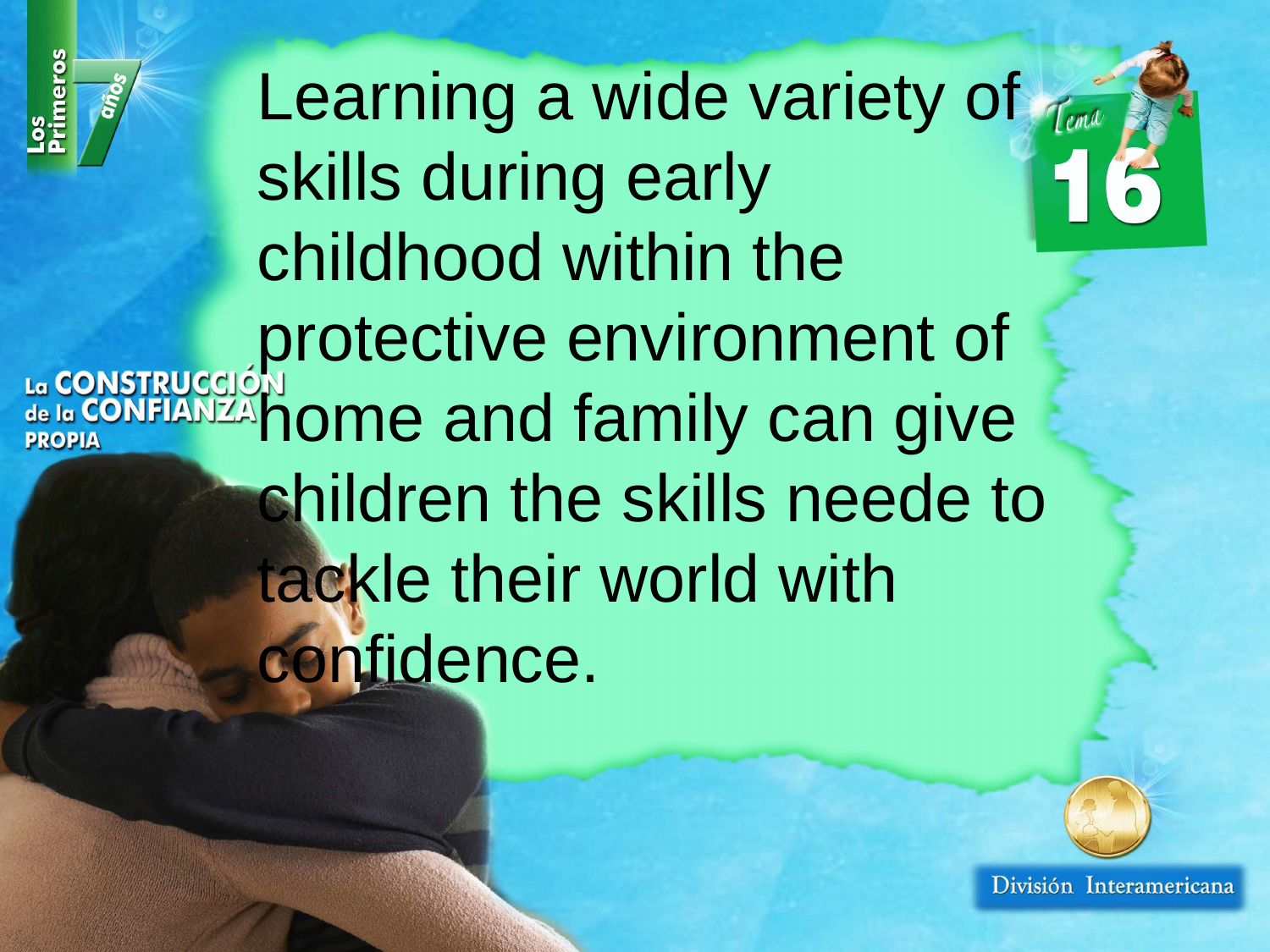

Learning a wide variety of skills during early childhood within the protective environment of home and family can give children the skills neede to tackle their world with confidence.